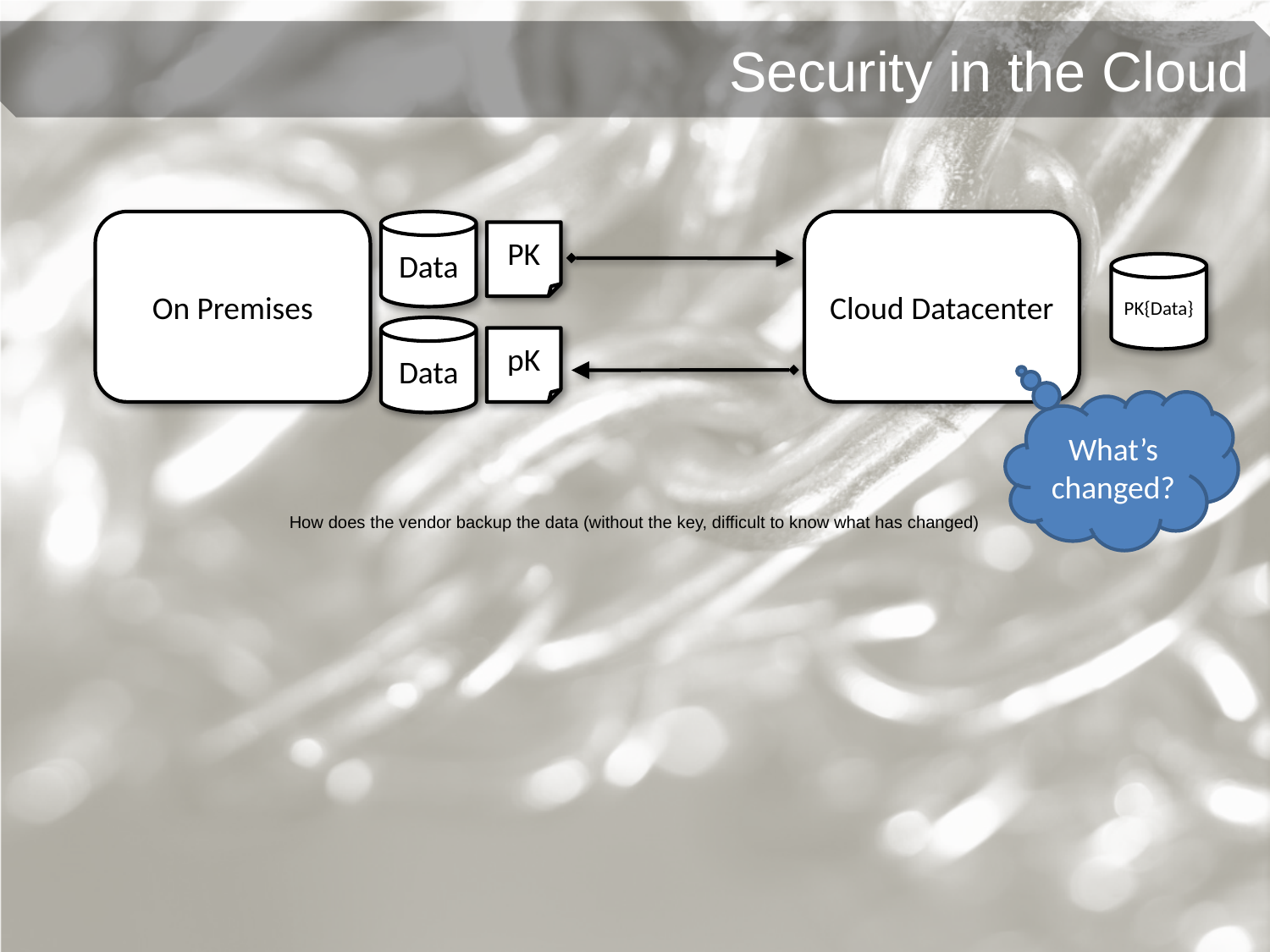

On Premises
Data
Cloud Datacenter
PK
PK{Data}
Data
pK
How does the vendor backup the data (without the key, difficult to know what has changed)
What’s changed?